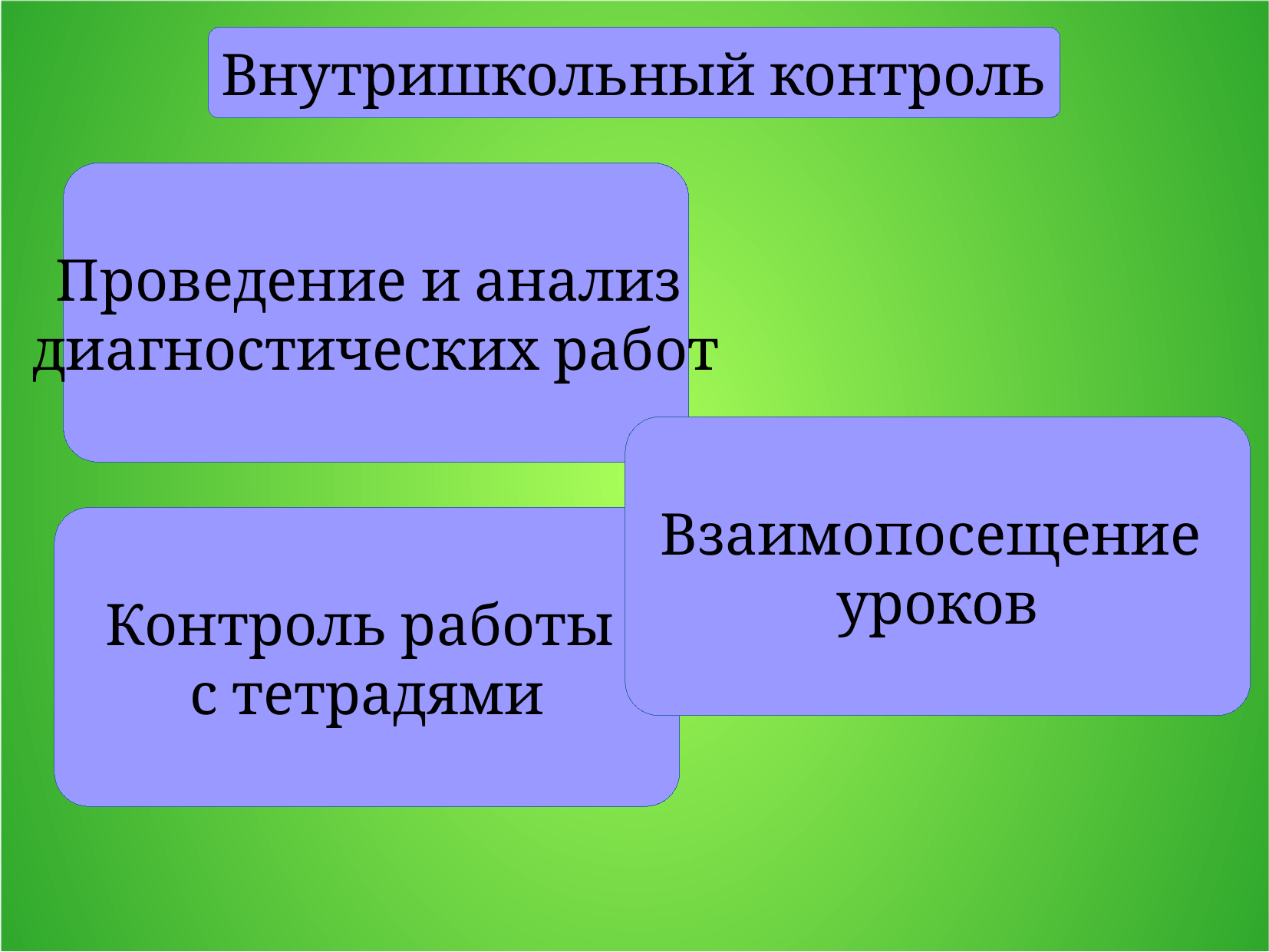

Внутришкольный контроль
Проведение и анализ
диагностических работ
Взаимопосещение
уроков
Контроль работы
с тетрадями